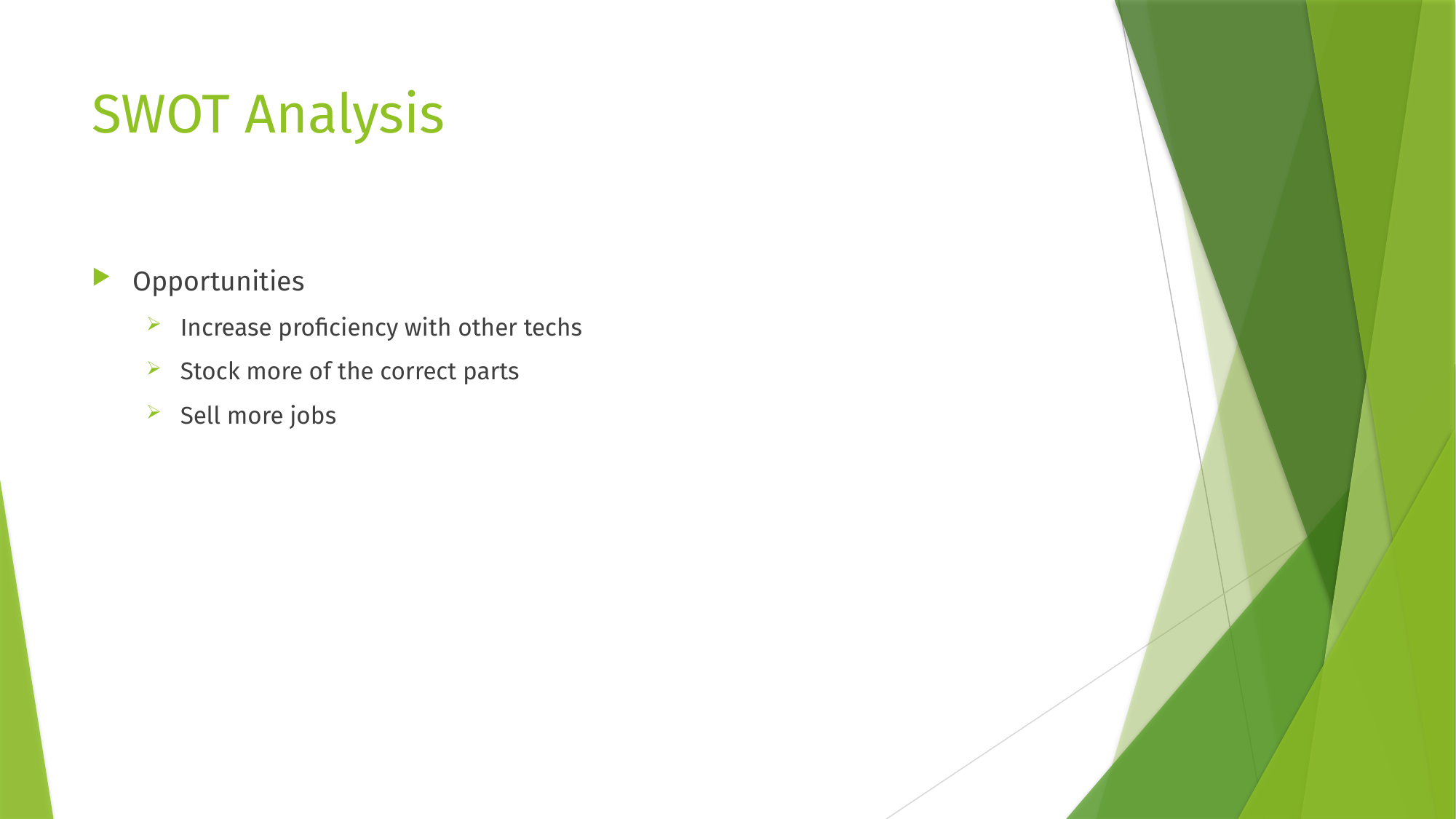

# SWOT Analysis
Opportunities
Increase proficiency with other techs
Stock more of the correct parts
Sell more jobs